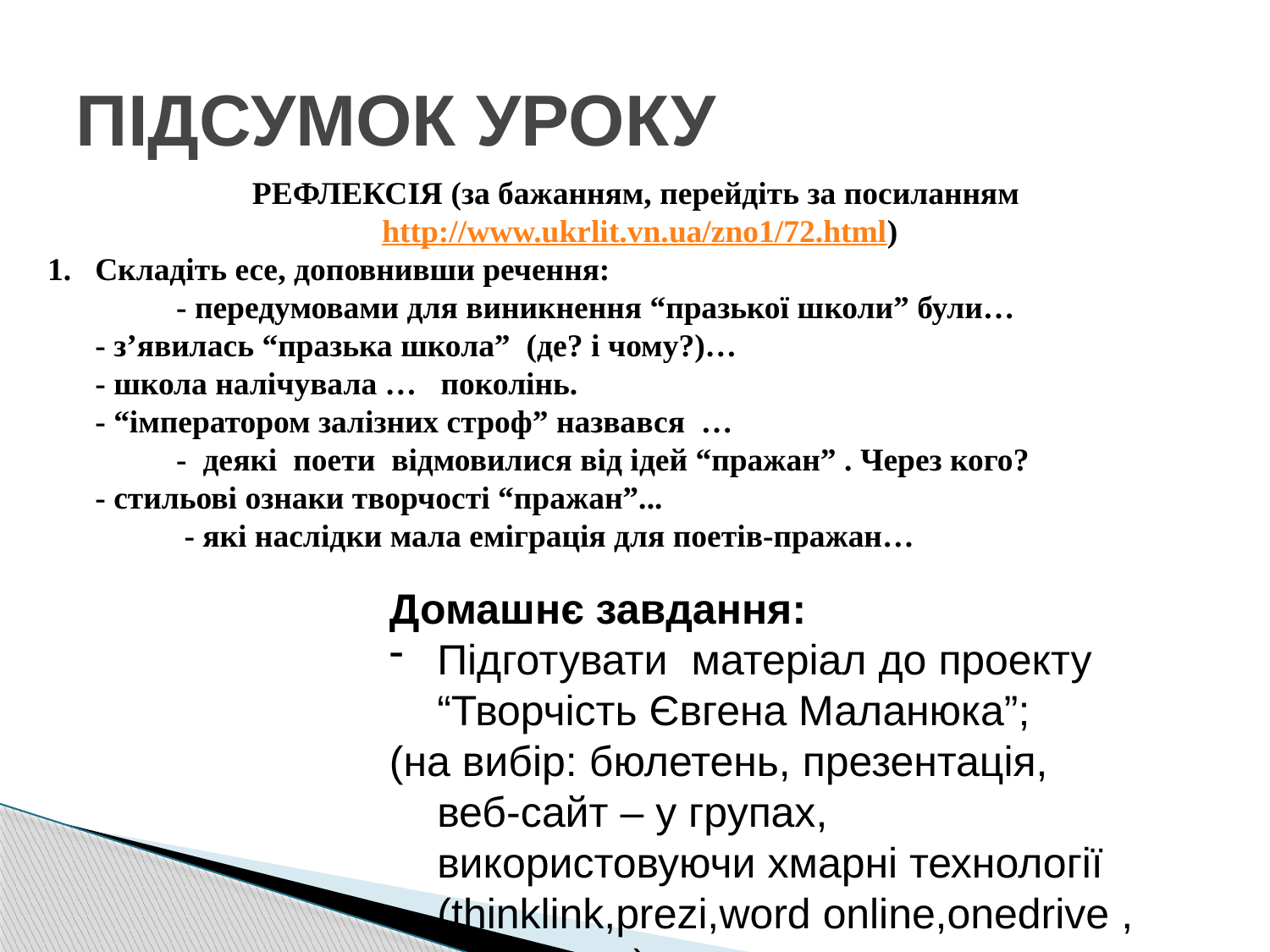

# ПІДСУМОК УРОКУ
РЕФЛЕКСІЯ (за бажанням, перейдіть за посиланням http://www.ukrlit.vn.ua/zno1/72.html)
Складіть есе, доповнивши речення:
                - передумовами для виникнення “празької школи” були…
	- з’явилась “празька школа”  (де? і чому?)…
	- школа налічувала …   поколінь.
	- “імператором залізних строф” назвався  …
                -  деякі  поети  відмовилися від ідей “пражан” . Через кого?
	- стильові ознаки творчості “пражан”...
                 - які наслідки мала еміграція для поетів-пражан…

Домашнє завдання:
Підготувати  матеріал до проекту “Творчість Євгена Маланюка”;
(на вибір: бюлетень, презентація, веб-сайт – у групах, використовуючи хмарні технології (thinklink,prezi,word online,onedrive , swayтощо)